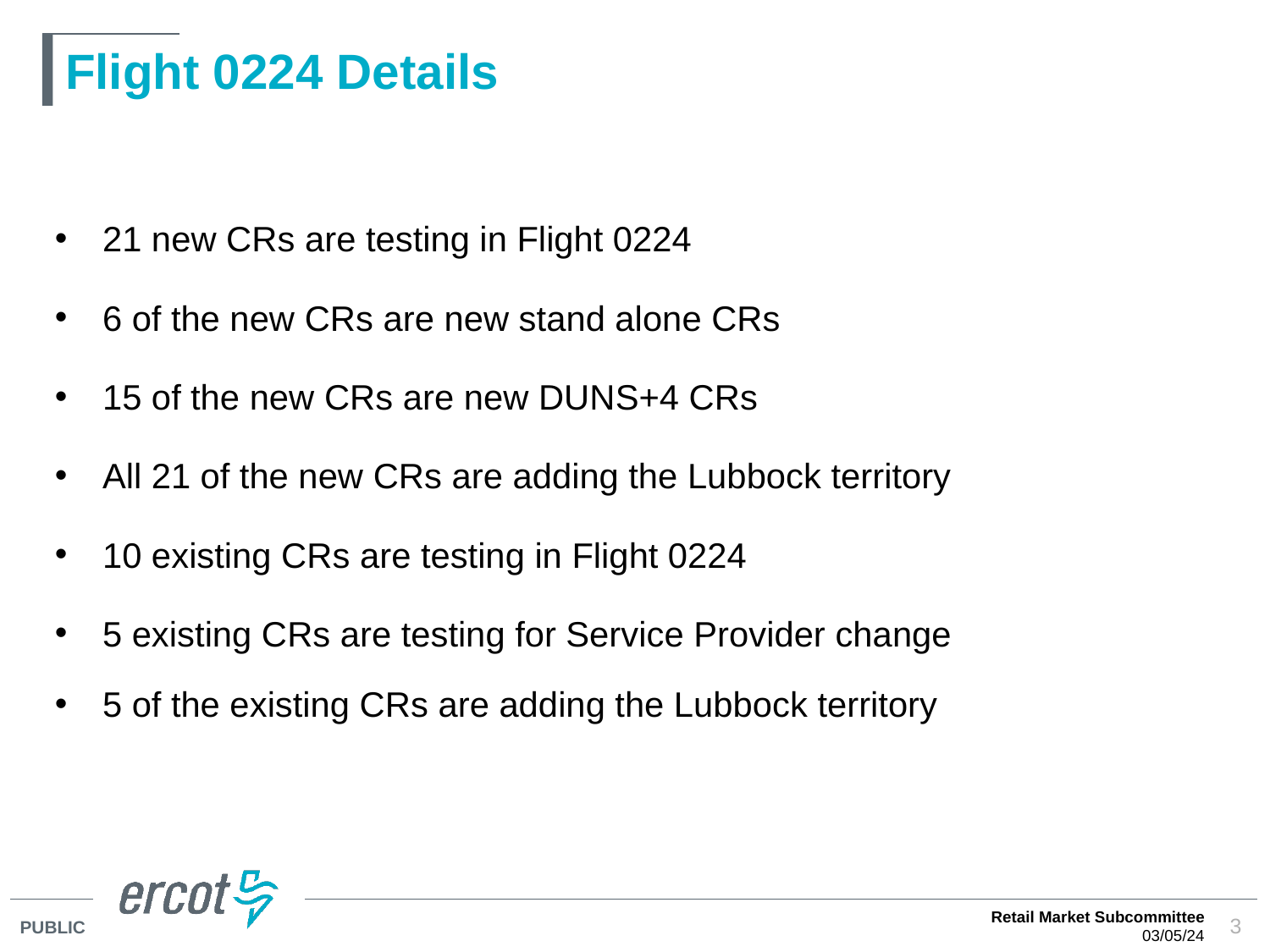

# Flight 0224 Details
21 new CRs are testing in Flight 0224
6 of the new CRs are new stand alone CRs
15 of the new CRs are new DUNS+4 CRs
All 21 of the new CRs are adding the Lubbock territory
10 existing CRs are testing in Flight 0224
5 existing CRs are testing for Service Provider change
5 of the existing CRs are adding the Lubbock territory
Retail Market Subcommittee
03/05/24
3